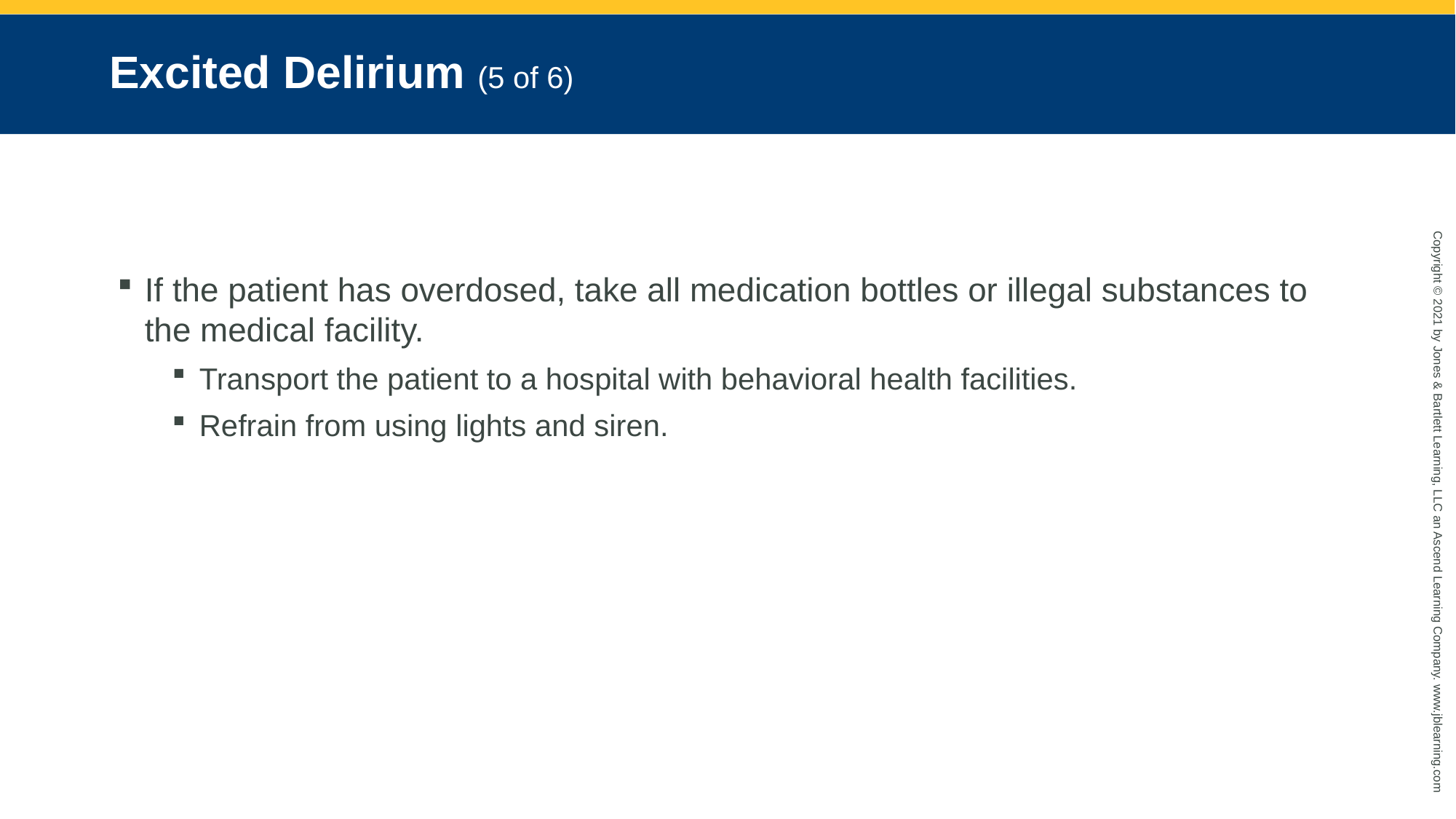

# Excited Delirium (5 of 6)
If the patient has overdosed, take all medication bottles or illegal substances to the medical facility.
Transport the patient to a hospital with behavioral health facilities.
Refrain from using lights and siren.